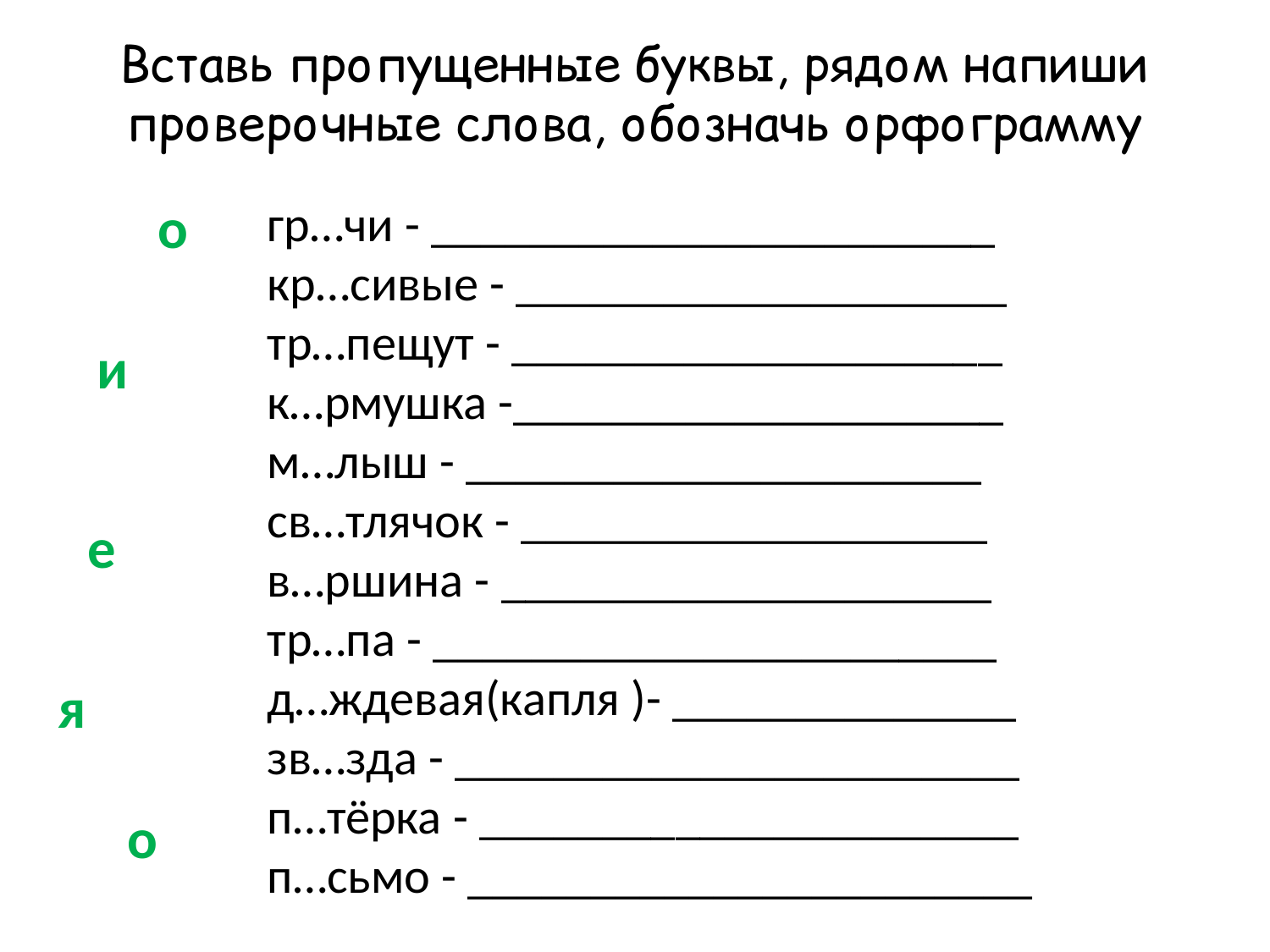

Вставь пропущенные буквы, рядом напиши проверочные слова, обозначь орфограмму
о
гр…чи - _______________________
кр…сивые - ____________________
тр…пещут - ____________________
к…рмушка -____________________
м…лыш - _____________________
св…тлячок - ___________________
в…ршина - ____________________
тр…па - _______________________
д…ждевая(капля )- ______________
зв…зда - _______________________
п…тёрка - ______________________
п…сьмо - _______________________

и
е
я
о